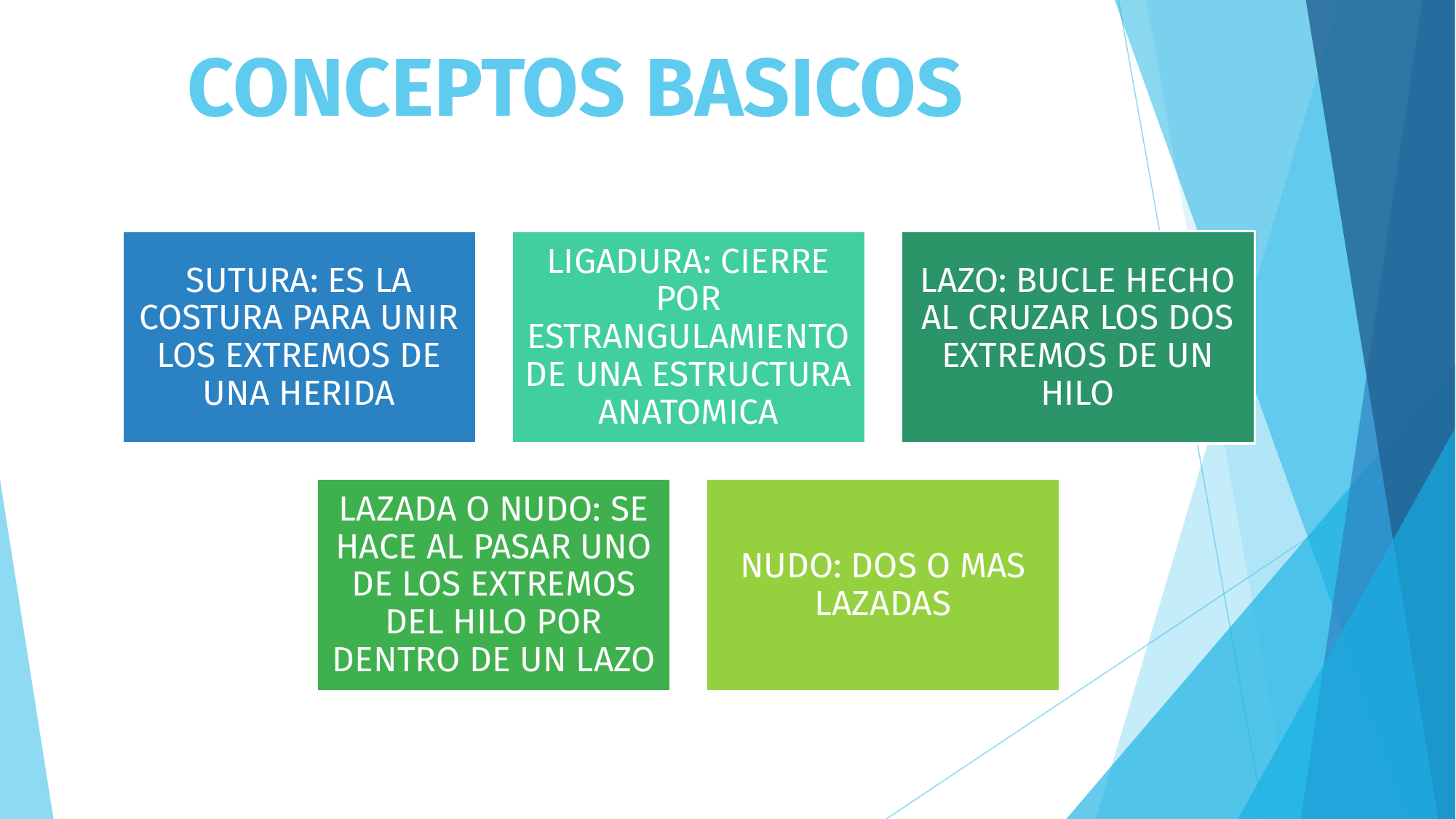

# CONCEPTOS BASICOS

SUTURA: ES LA COSTURA PARA UNIR LOS EXTREMOS DE UNA HERIDA

LIGADURA: CIERRE POR ESTRANGULAMIENTO DE UNA ESTRUCTURA ANATOMICA

LAZO: BUCLE HECHO AL CRUZAR LOS DOS EXTREMOS DE UN HILO

LAZADA O NUDO: SE HACE AL PASAR UNO DE LOS EXTREMOS DEL HILO POR DENTRO DE UN LAZO

NUDO: DOS O MAS LAZADAS